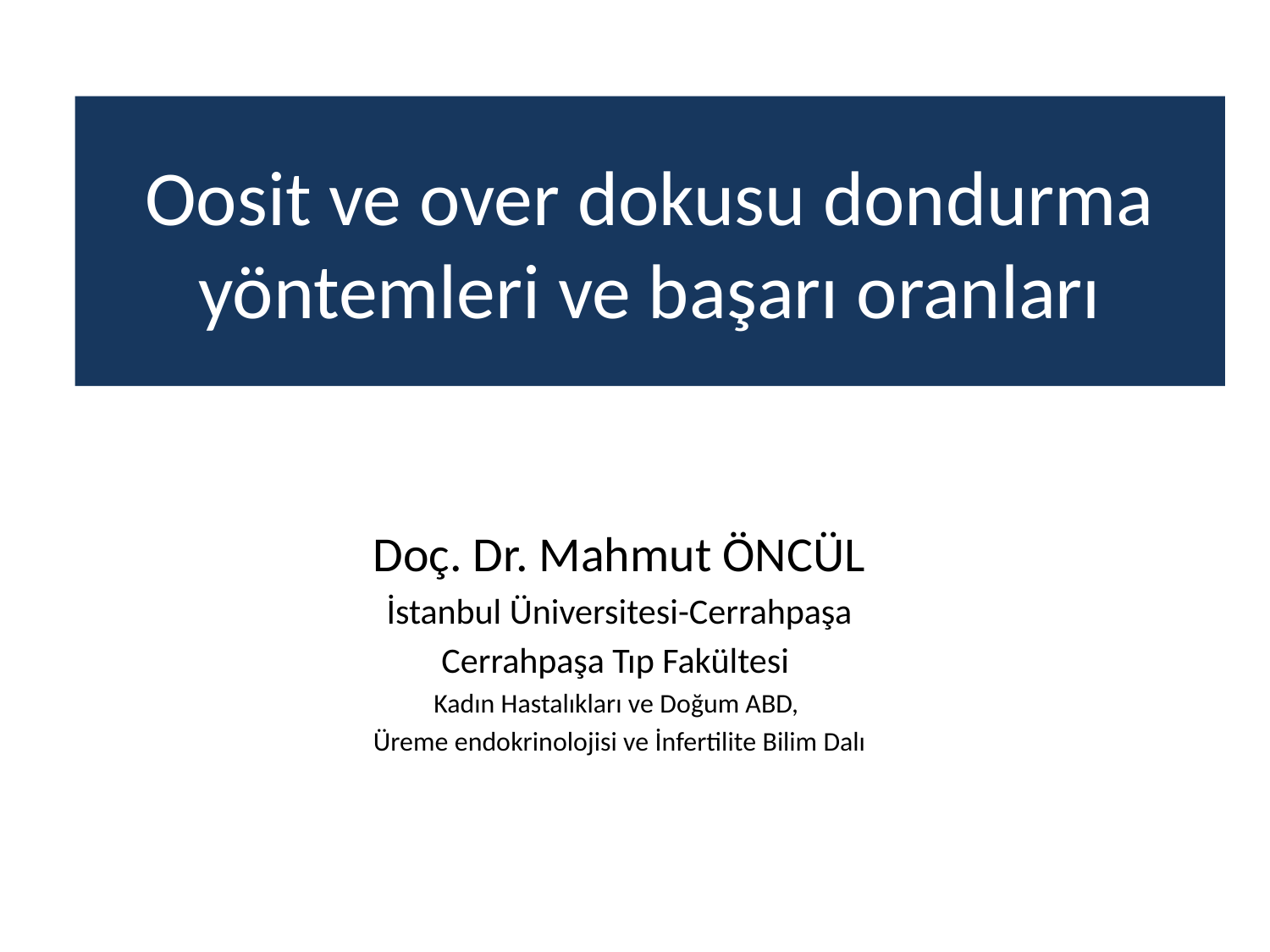

# Oosit ve over dokusu dondurma yöntemleri ve başarı oranları
Doç. Dr. Mahmut ÖNCÜL
İstanbul Üniversitesi-Cerrahpaşa
Cerrahpaşa Tıp Fakültesi
Kadın Hastalıkları ve Doğum ABD,
Üreme endokrinolojisi ve İnfertilite Bilim Dalı